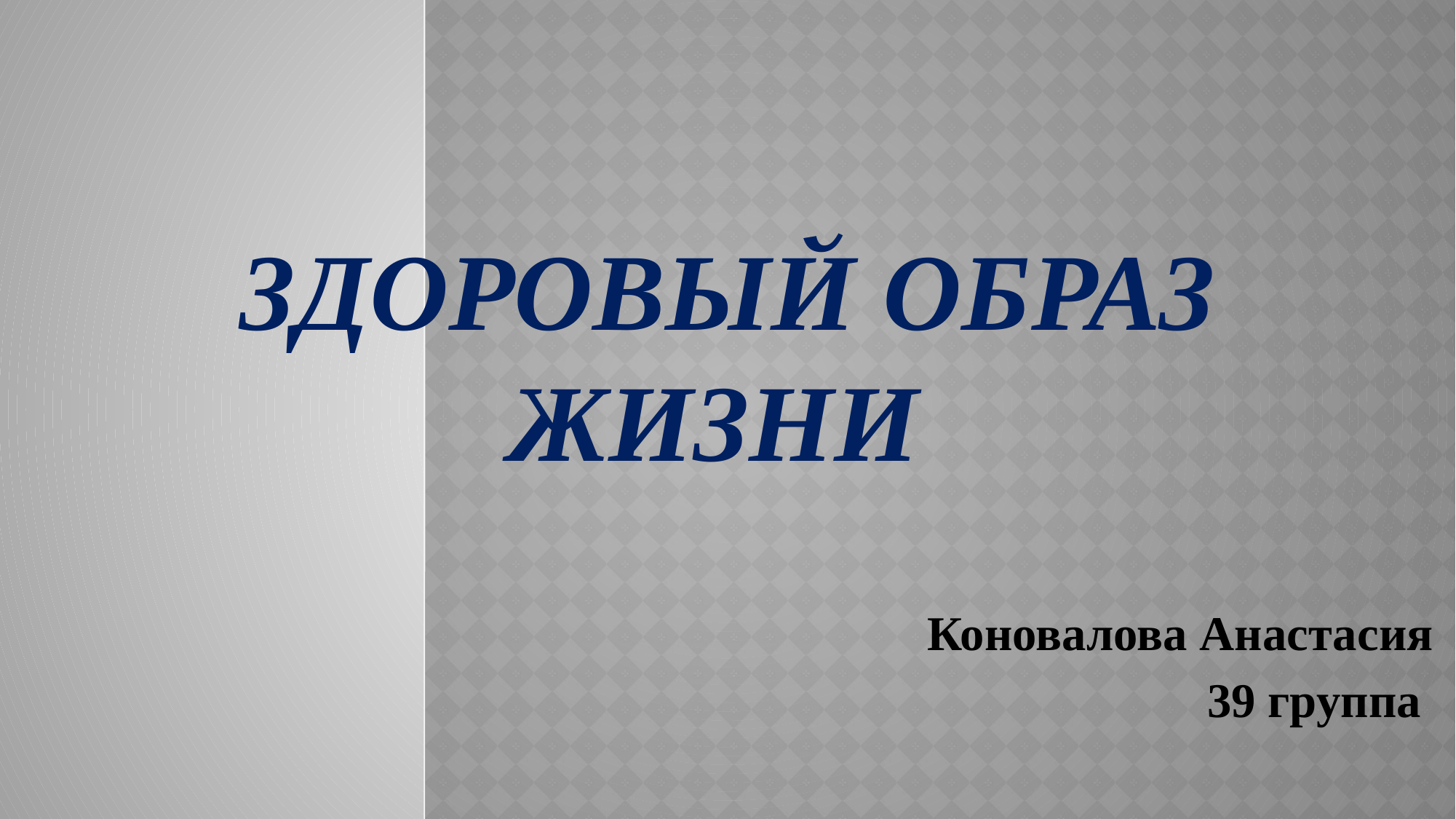

# ЗДОРОВЫЙ ОБРАЗ ЖИЗНИ
Коновалова Анастасия
39 группа